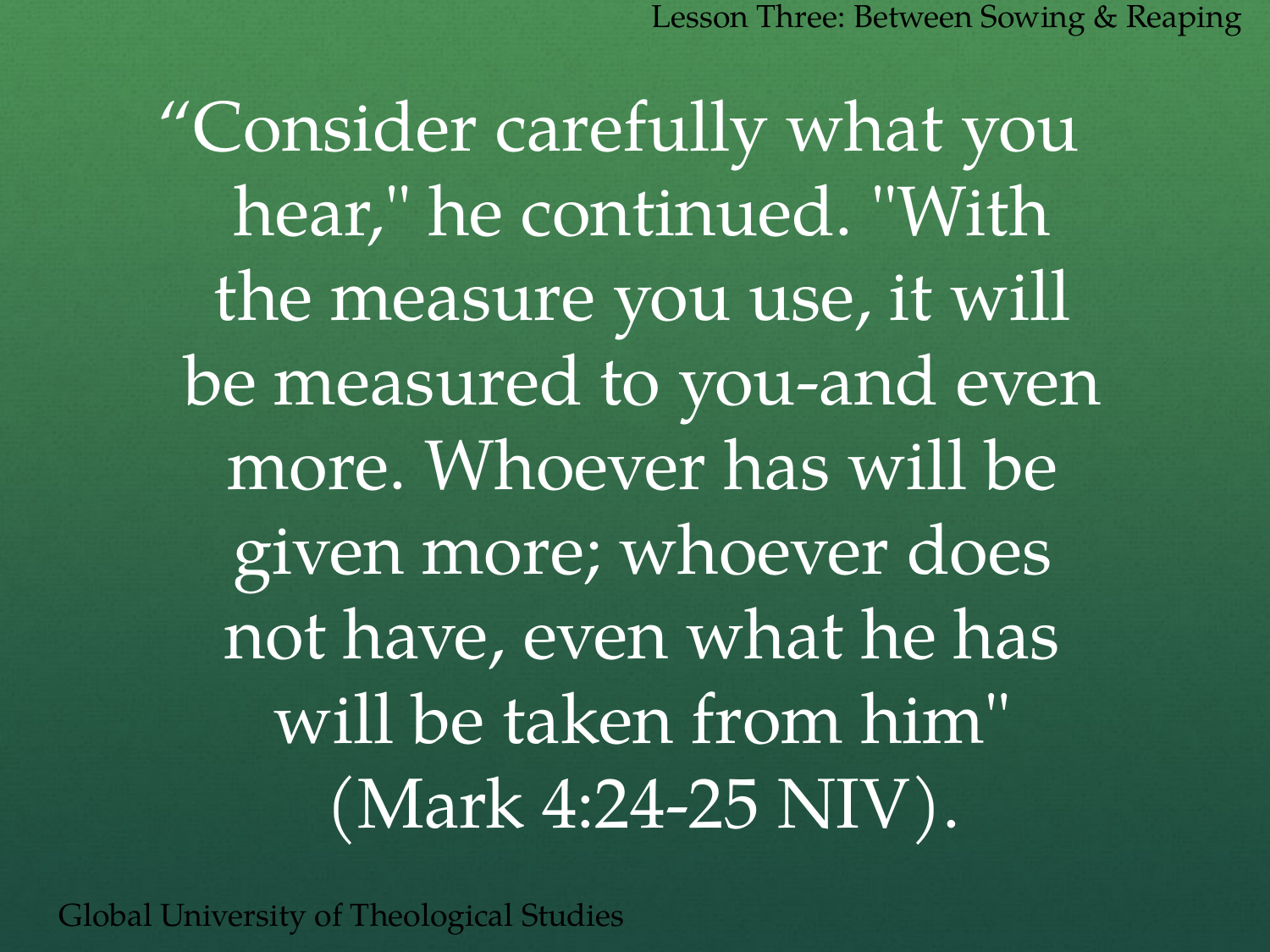

Lesson Three: Between Sowing & Reaping

“Consider carefully what you hear," he continued. "With the measure you use, it will be measured to you-and even more. Whoever has will be given more; whoever does not have, even what he has will be taken from him" (Mark 4:24-25 NIV).
Global University of Theological Studies